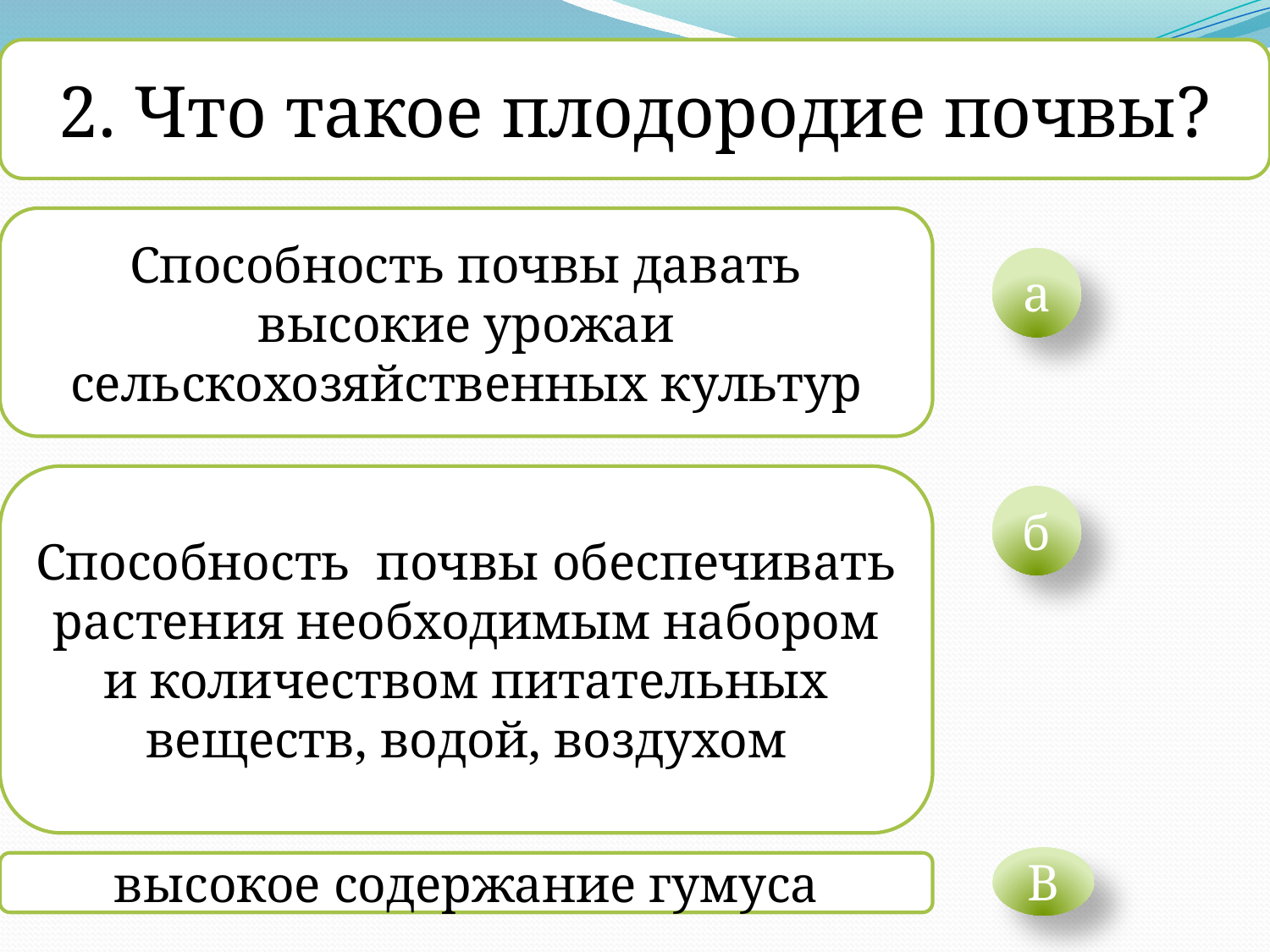

2. Что такое плодородие почвы?
Способность почвы давать высокие урожаи сельскохозяйственных культур
а
Способность  почвы обеспечивать растения необходимым набором и количеством питательных веществ, водой, воздухом
б
В
высокое содержание гумуса